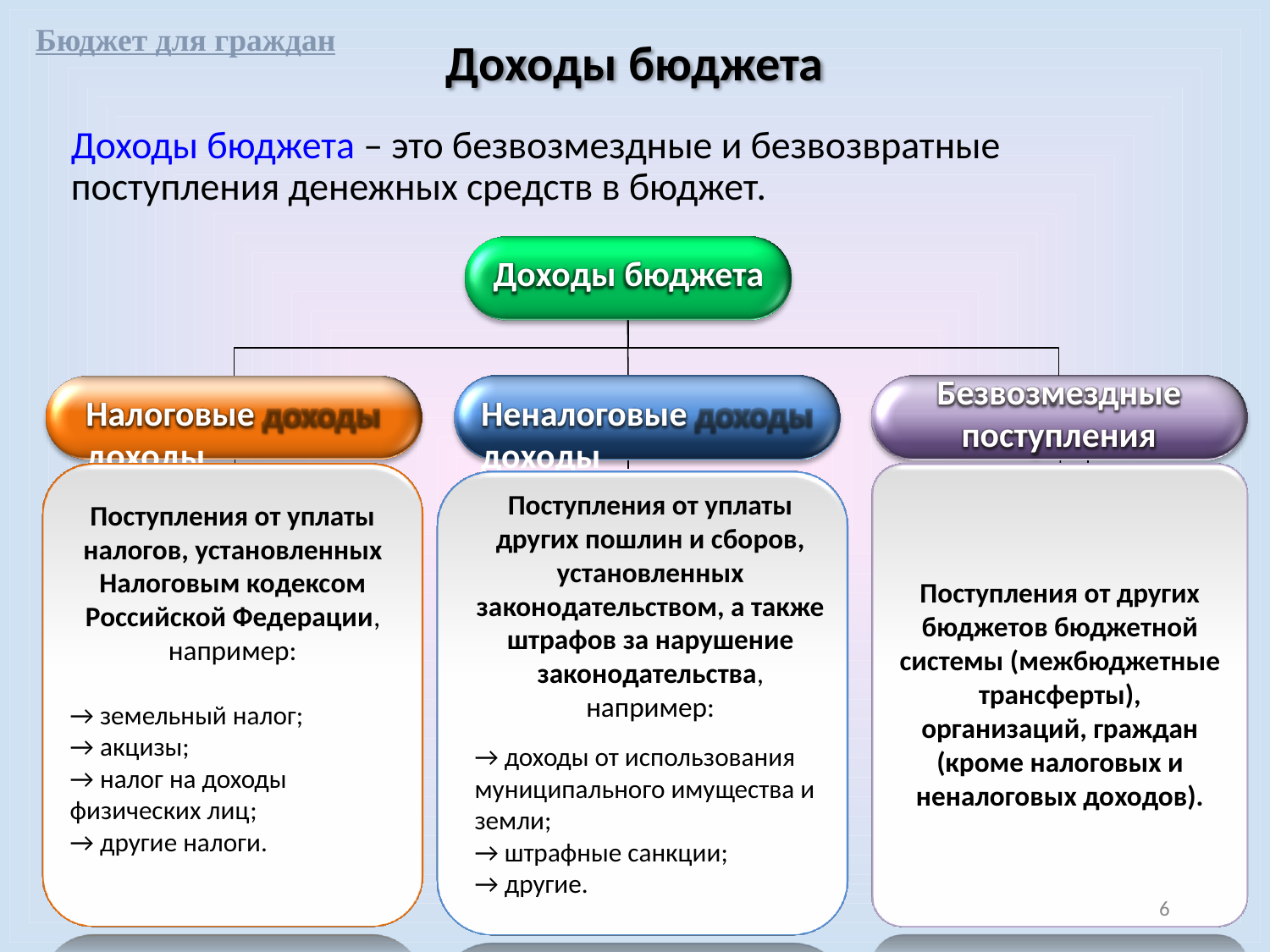

Доходы бюджета
Бюджет для граждан
# Доходы бюджета – это безвозмездные и безвозвратные поступления денежных средств в бюджет.

Доходы бюджета

Безвозмездные

Налоговые доходы
Неналоговые доходы

поступления

Поступления от уплаты других пошлин и сборов, установленных законодательством, а также штрафов за нарушение законодательства, например:

→ доходы от использования муниципального имущества и земли;
→ штрафные санкции;
→ другие.
Поступления от уплаты налогов, установленных Налоговым кодексом Российской Федерации, например:
Поступления от других бюджетов бюджетной системы (межбюджетные трансферты), организаций, граждан (кроме налоговых и неналоговых доходов).
→ земельный налог;
→ акцизы;
→ налог на доходы физических лиц;
→ другие налоги.
6